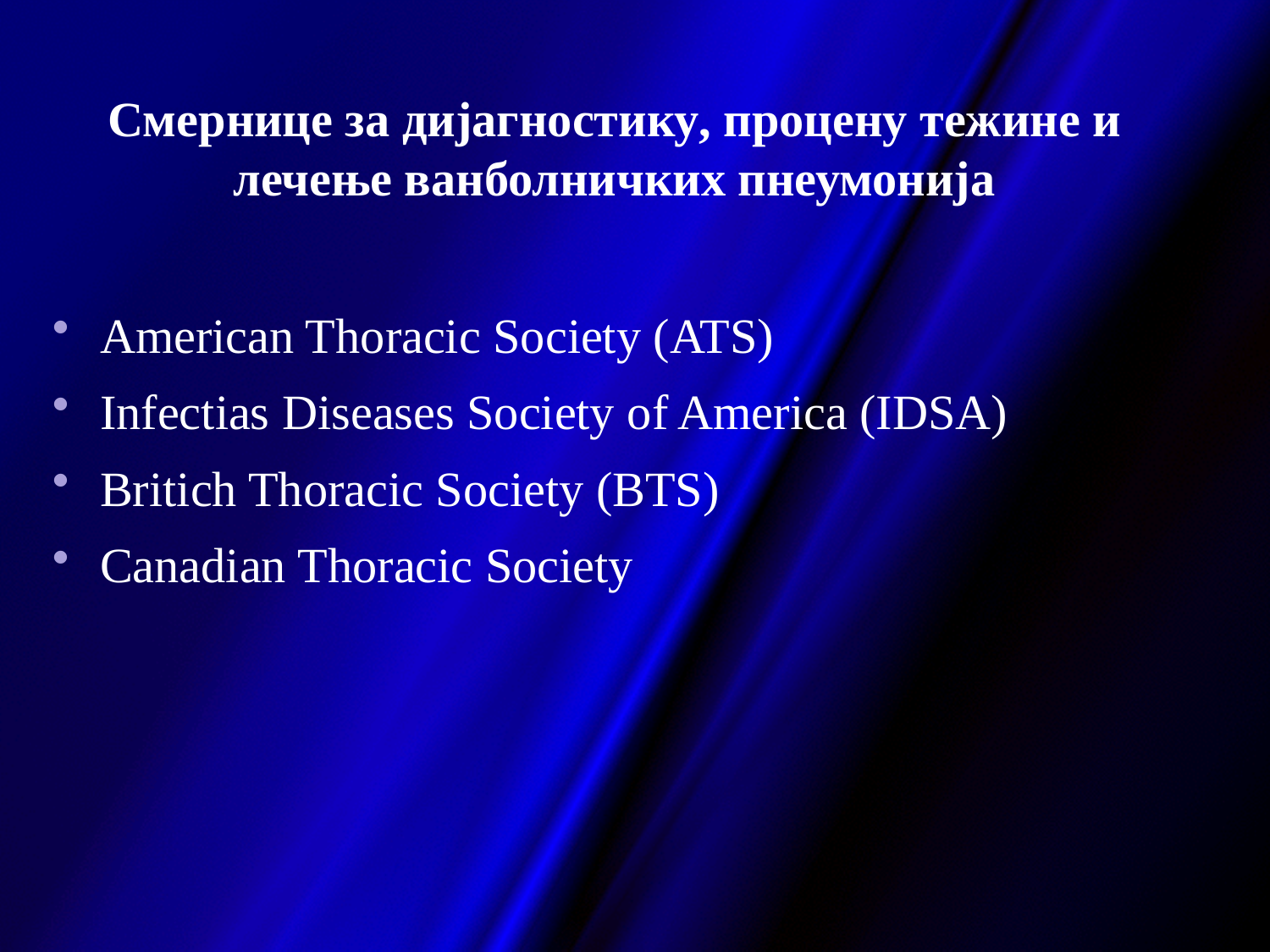

# Смернице за дијагностику, процену тежине и лечење ванболничких пнеумонија
American Thoracic Society (ATS)
Infectias Diseases Society of America (IDSA)
Britich Thoracic Society (BTS)
Canadian Thoracic Society